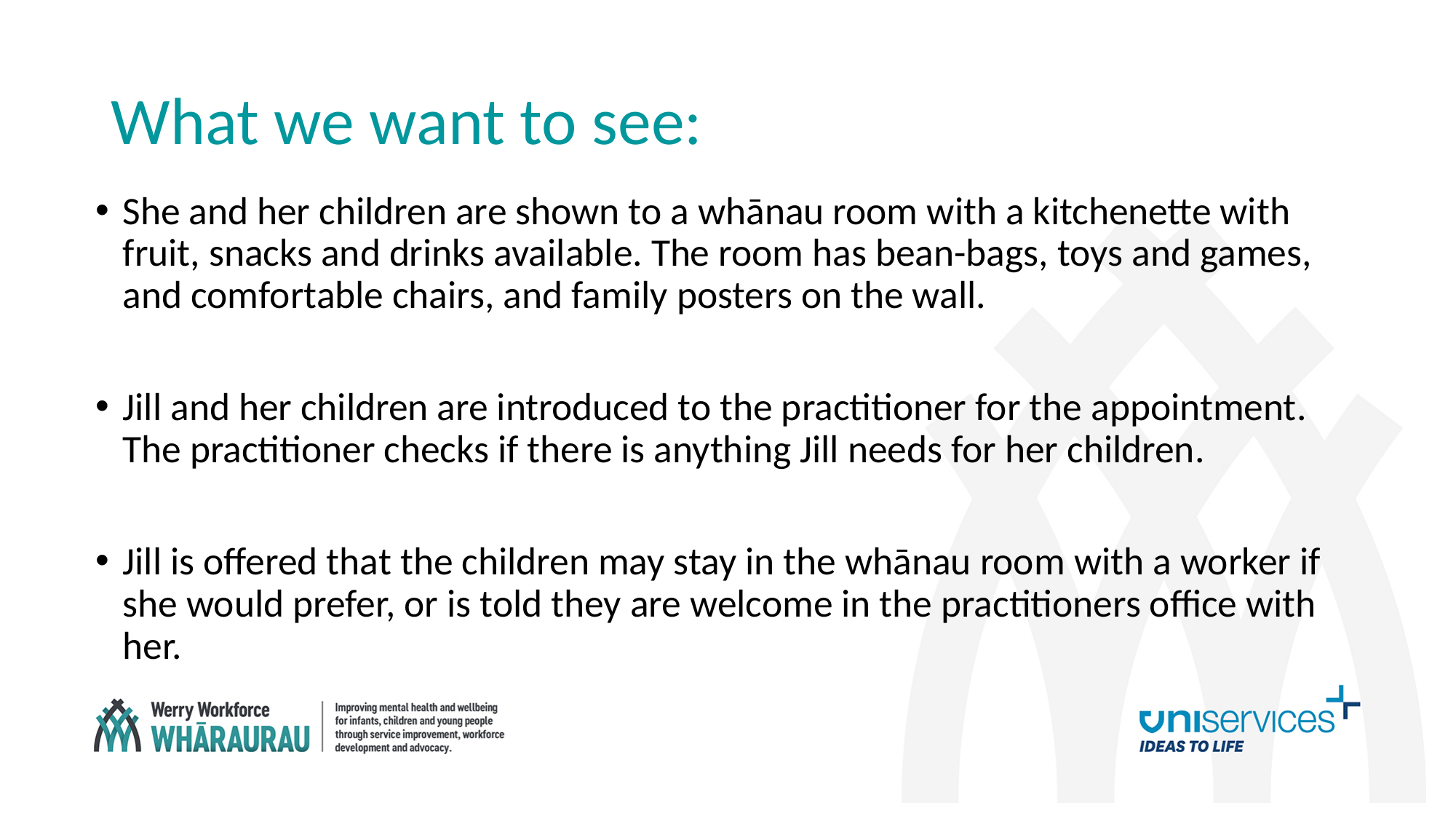

# What we want to see:
She and her children are shown to a whānau room with a kitchenette with fruit, snacks and drinks available. The room has bean-bags, toys and games, and comfortable chairs, and family posters on the wall.

Jill and her children are introduced to the practitioner for the appointment. The practitioner checks if there is anything Jill needs for her children.

Jill is offered that the children may stay in the whānau room with a worker if she would prefer, or is told they are welcome in the practitioners office with her.